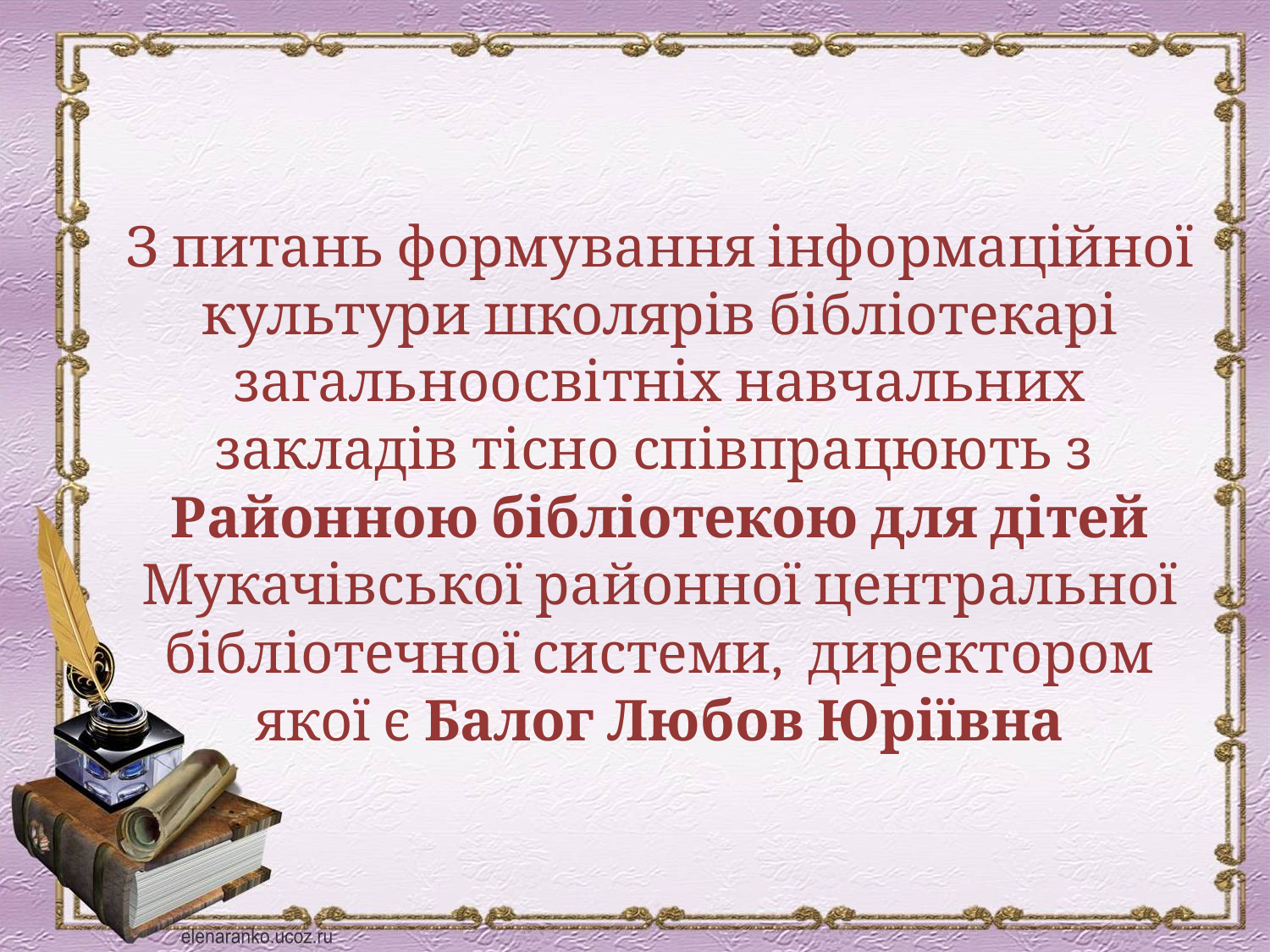

# З питань формування інформаційної культури школярів бібліотекарі загальноосвітніх навчальних закладів тісно співпрацюють з Районною бібліотекою для дітей Мукачівської районної центральної бібліотечної системи,  директором якої є Балог Любов Юріївна